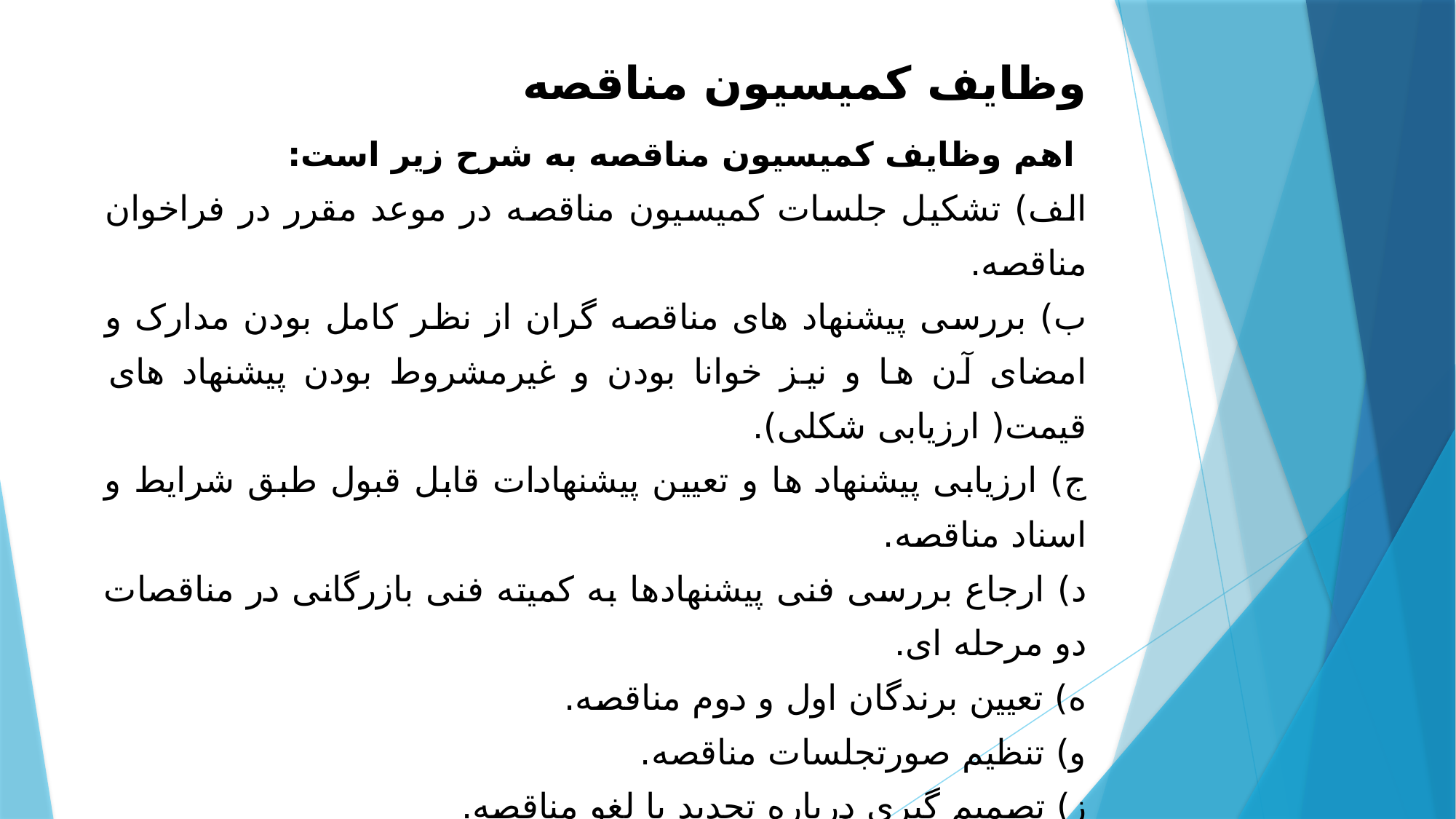

وظایف کمیسیون مناقصه
 اهم وظایف کمیسیون مناقصه به شرح زیر است:
الف) تشکیل جلسات کمیسیون مناقصه در موعد مقرر در فراخوان مناقصه.
ب) بررسی پیشنهاد های مناقصه گران از نظر کامل بودن مدارک و امضای آن ها و نیز خوانا بودن و غیرمشروط بودن پیشنهاد های قیمت( ارزیابی شکلی).
ج) ارزیابی پیشنهاد ها و تعیین پیشنهادات قابل قبول طبق شرایط و اسناد مناقصه.
د) ارجاع بررسی فنی پیشنهادها به کمیته فنی بازرگانی در مناقصات دو مرحله ای.
ه) تعیین برندگان اول و دوم مناقصه.
و) تنظیم صورتجلسات مناقصه.
ز) تصمیم گیری درباره تجدید یا لغو مناقصه.
		  ( ماده 60 آیین نامه مالی و معاملاتی دانشگاه)